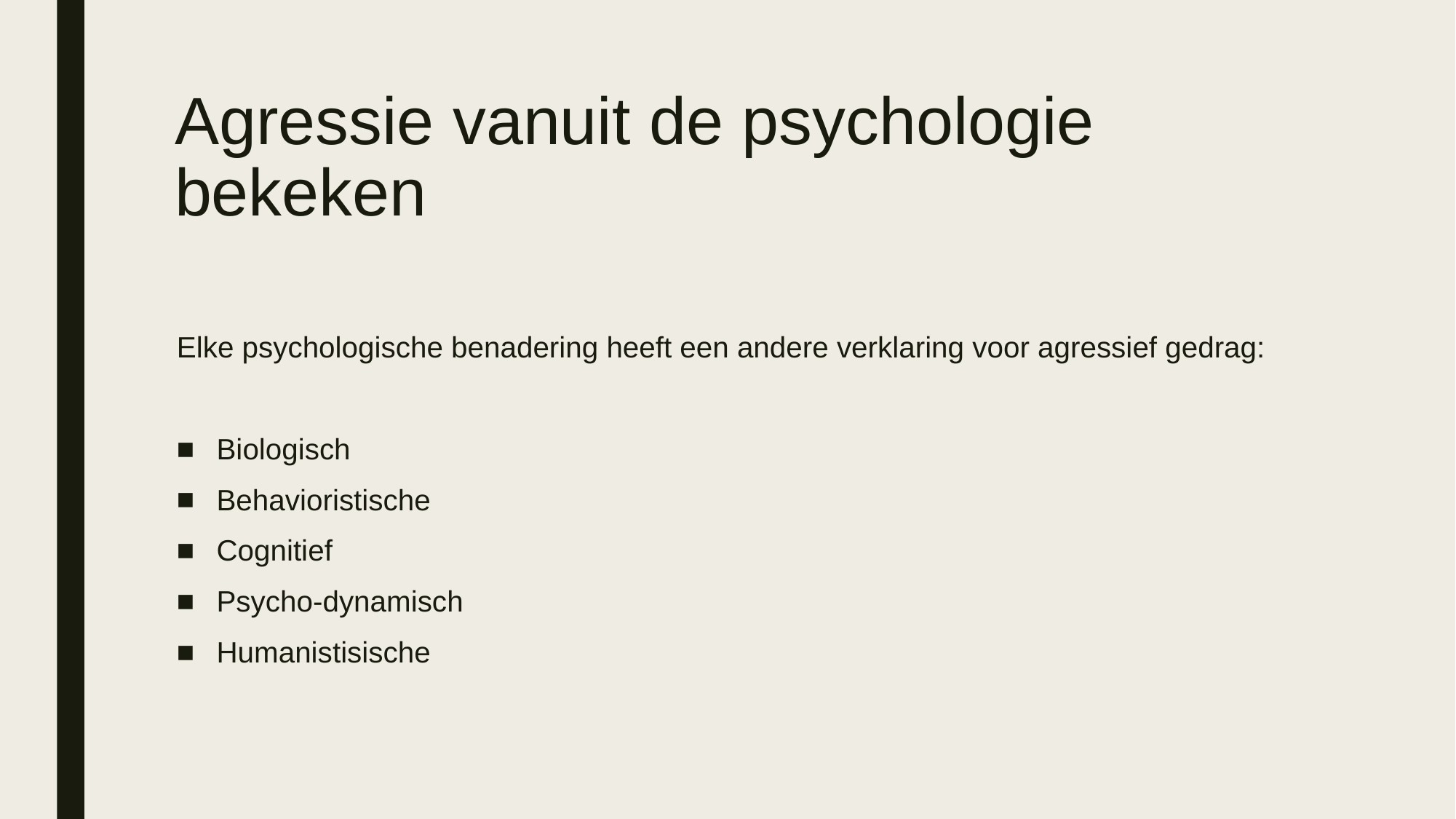

# Agressie vanuit de psychologie bekeken

Elke psychologische benadering heeft een andere verklaring voor agressief gedrag:

Biologisch
Behavioristische
Cognitief
Psycho-dynamisch
Humanistisische